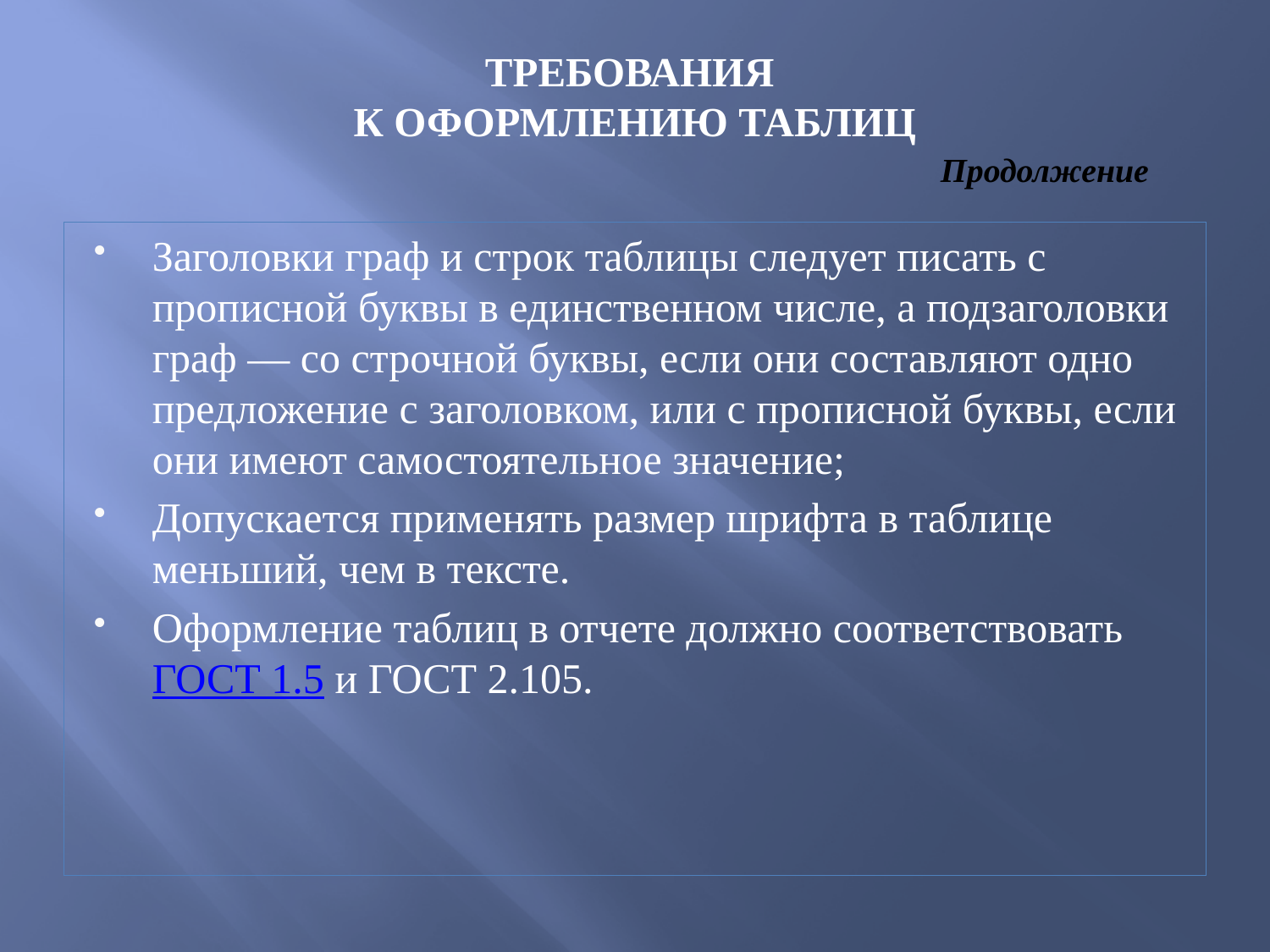

# ТРЕБОВАНИЯ К ОФОРМЛЕНИЮ ТАБЛИЦ Продолжение
Заголовки граф и строк таблицы следует писать с прописной буквы в единственном числе, а подзаголовки граф — со строчной буквы, если они составляют одно предложение с заголовком, или с прописной буквы, если они имеют самостоятельное значение;
Допускается применять размер шрифта в таблице меньший, чем в тексте.
Оформление таблиц в отчете должно соответствовать ГОСТ 1.5 и ГОСТ 2.105.